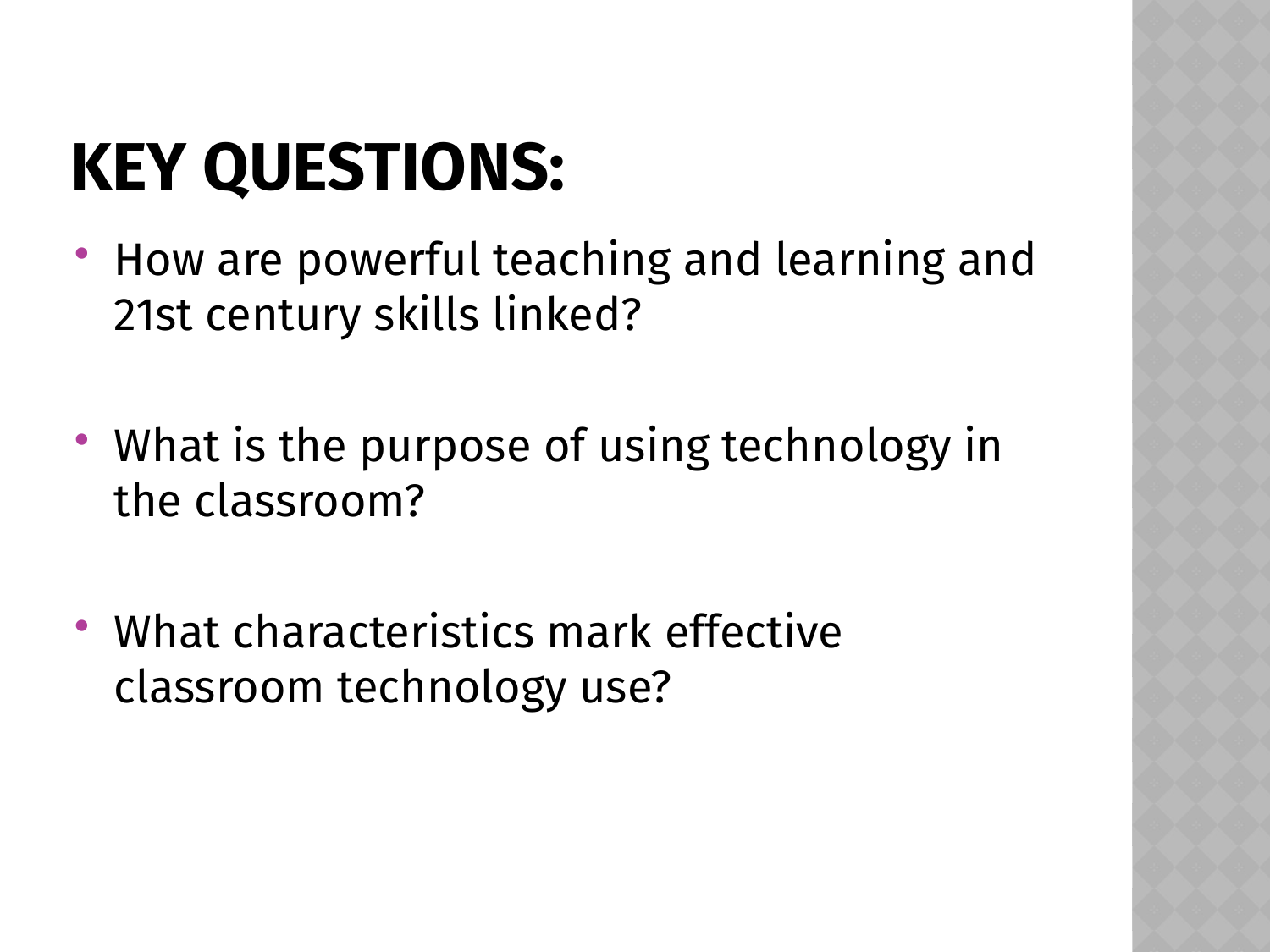

# Key Questions:
How are powerful teaching and learning and 21st century skills linked?

What is the purpose of using technology in the classroom?

What characteristics mark effective classroom technology use?